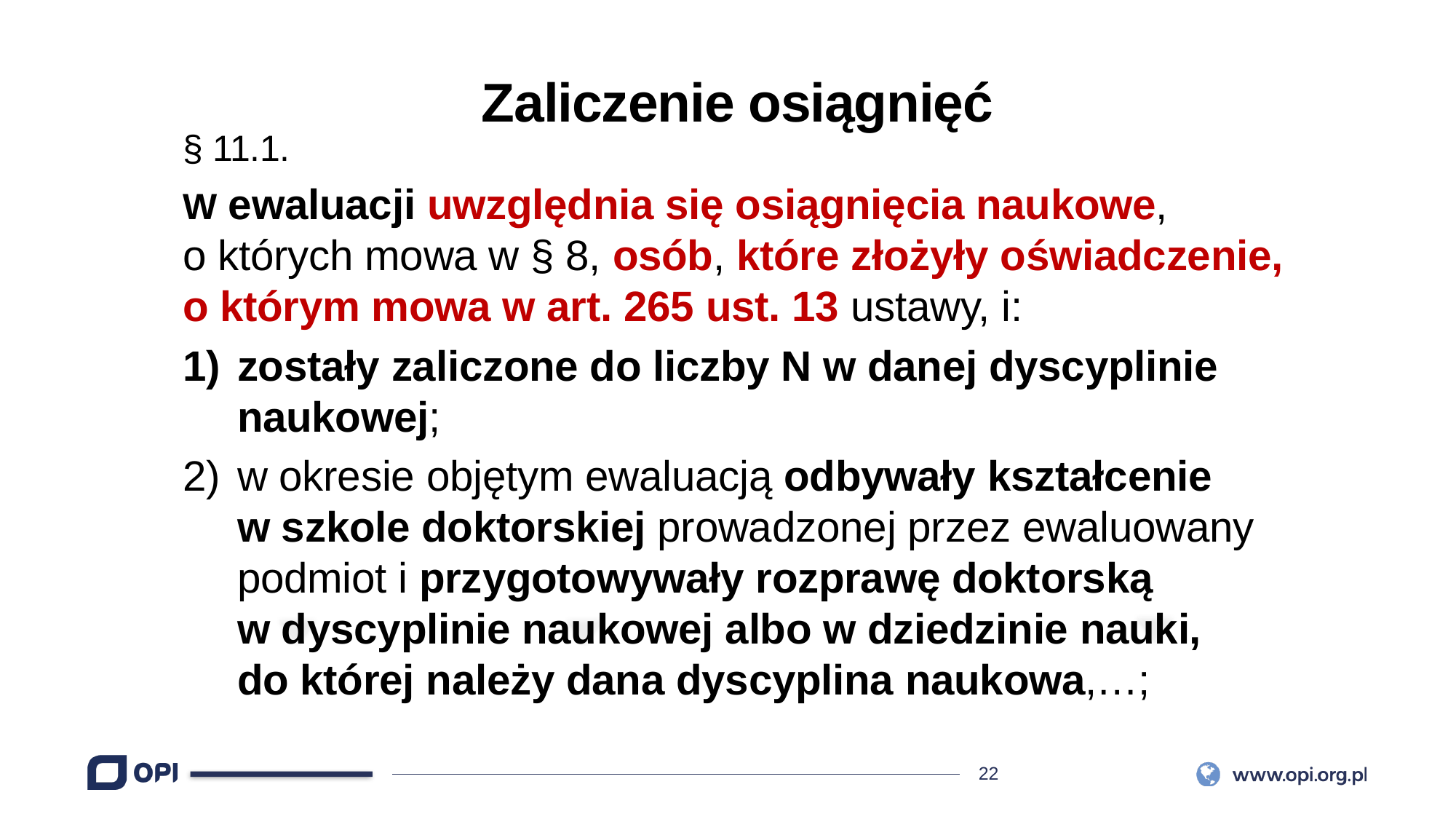

Zaliczenie osiągnięć
§ 11.1.
W ewaluacji uwzględnia się osiągnięcia naukowe,
o których mowa w § 8, osób, które złożyły oświadczenie, o którym mowa w art. 265 ust. 13 ustawy, i:
zostały zaliczone do liczby N w danej dyscyplinie naukowej;
w okresie objętym ewaluacją odbywały kształcenie
w szkole doktorskiej prowadzonej przez ewaluowany podmiot i przygotowywały rozprawę doktorską
w dyscyplinie naukowej albo w dziedzinie nauki,
do której należy dana dyscyplina naukowa,…;
01
02
03

INFOGRAPHIC
INFOGRAPHIC